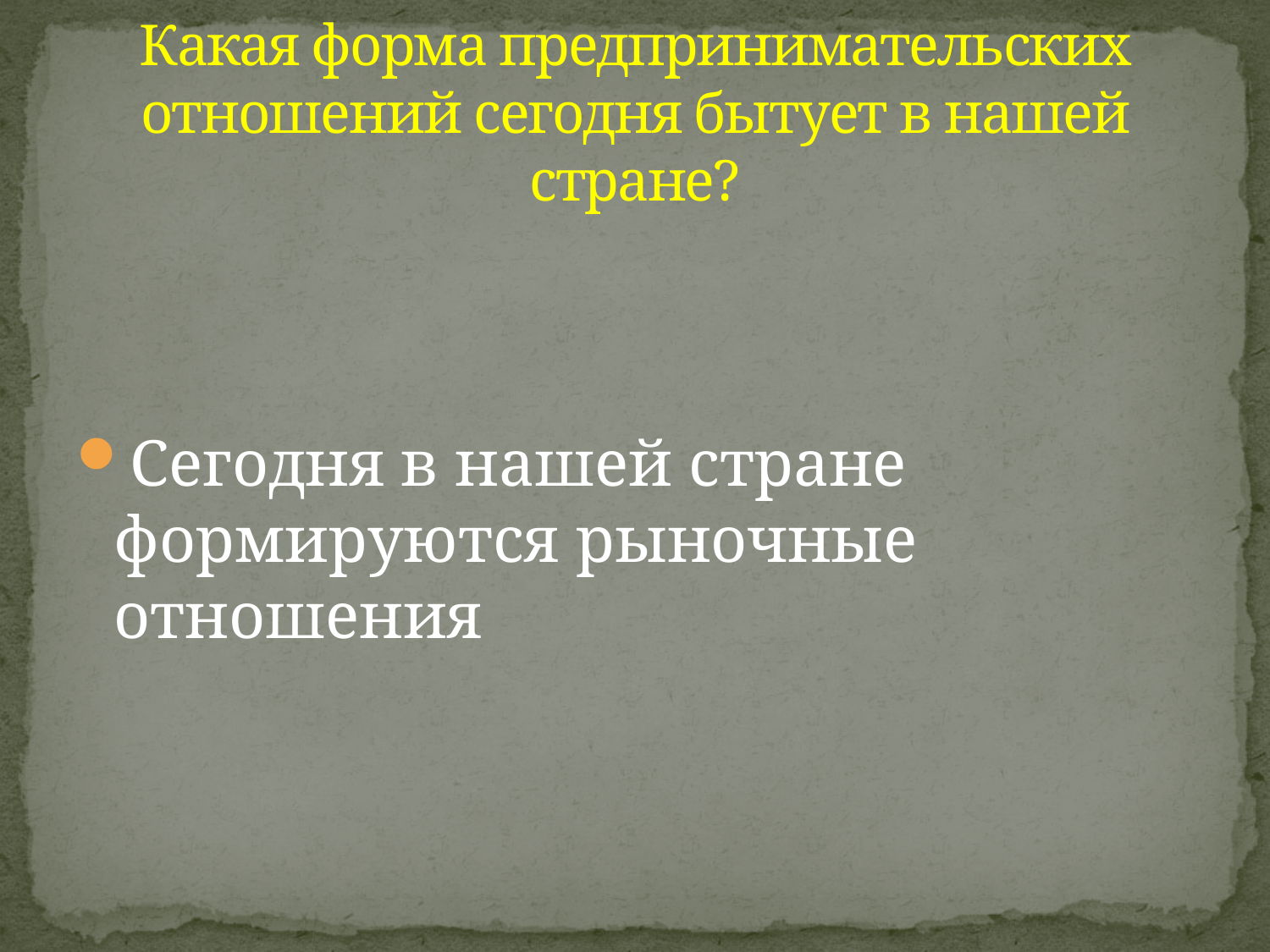

# Какая форма предпринимательских отношений сегодня бытует в нашей стране?
Сегодня в нашей стране формируются рыночные отношения